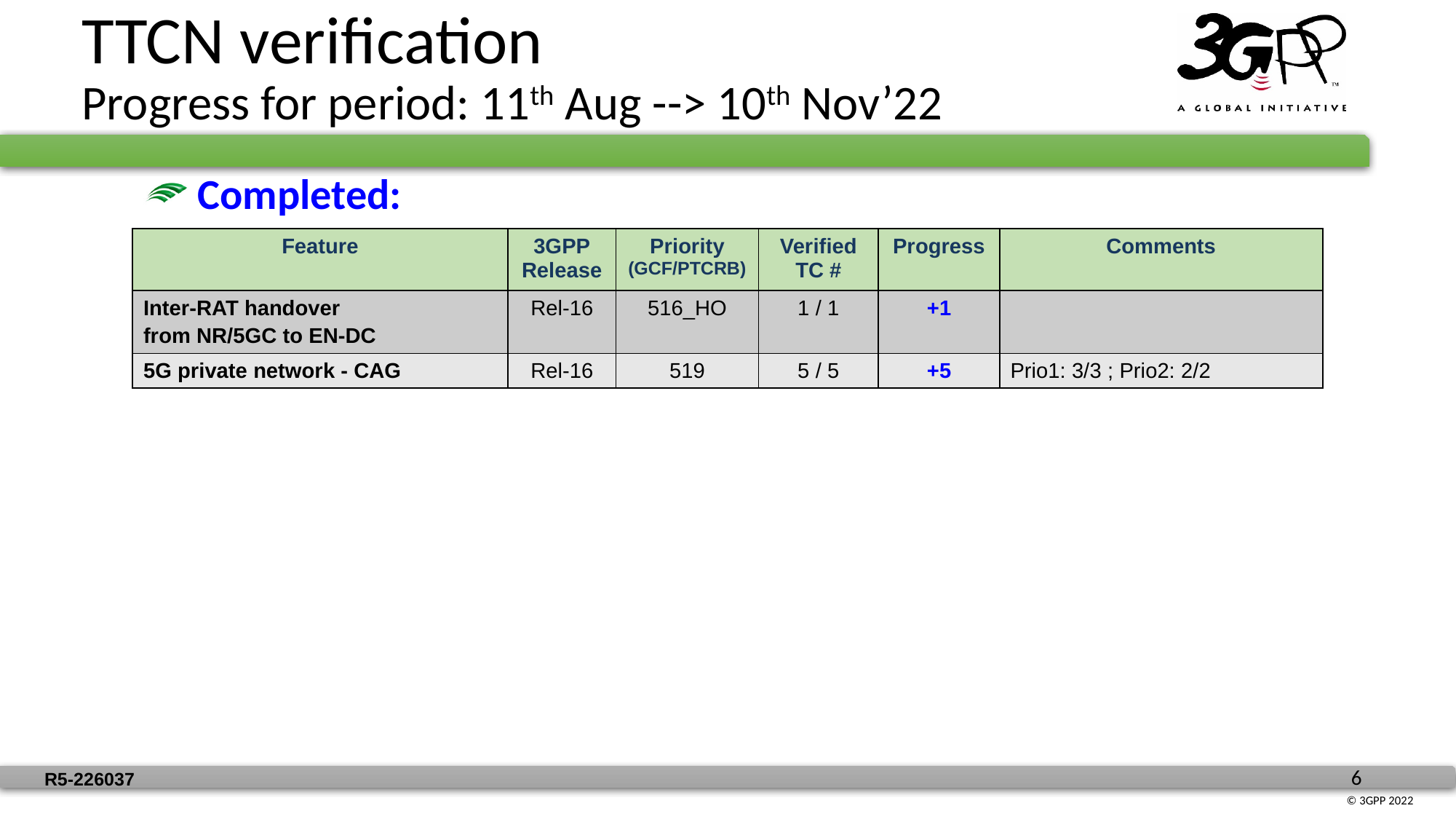

# TTCN verification Progress for period: 11th Aug --> 10th Nov’22
 Completed:

| Feature | 3GPP Release | Priority (GCF/PTCRB) | Verified TC # | Progress | Comments |
| --- | --- | --- | --- | --- | --- |
| Inter-RAT handover from NR/5GC to EN-DC | Rel-16 | 516\_HO | 1 / 1 | +1 |  |
| 5G private network - CAG | Rel-16 | 519 | 5 / 5 | +5 | Prio1: 3/3 ; Prio2: 2/2 |